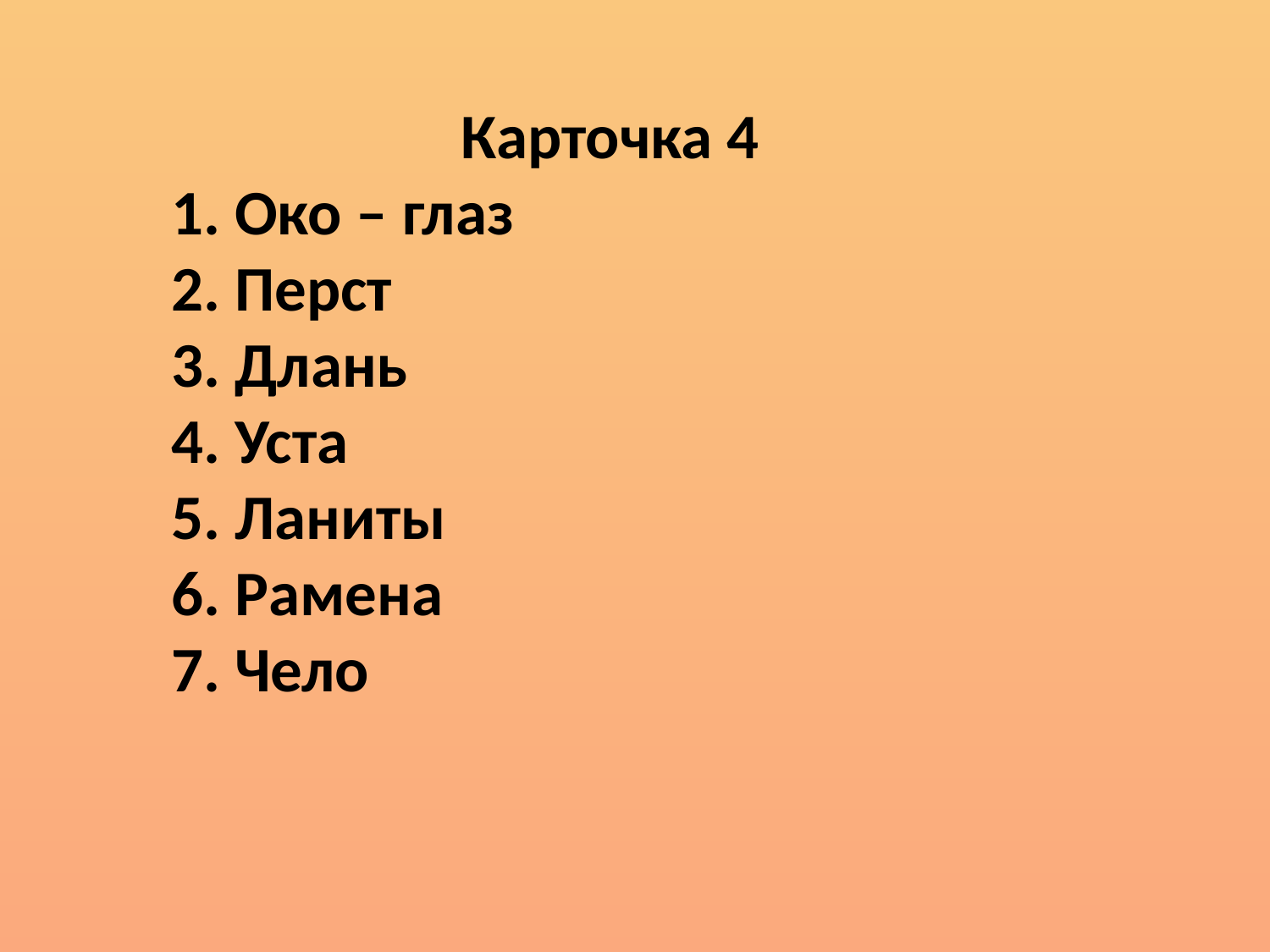

Карточка 4
1. Око – глаз
2. Перст
3. Длань
4. Уста
5. Ланиты
6. Рамена
7. Чело